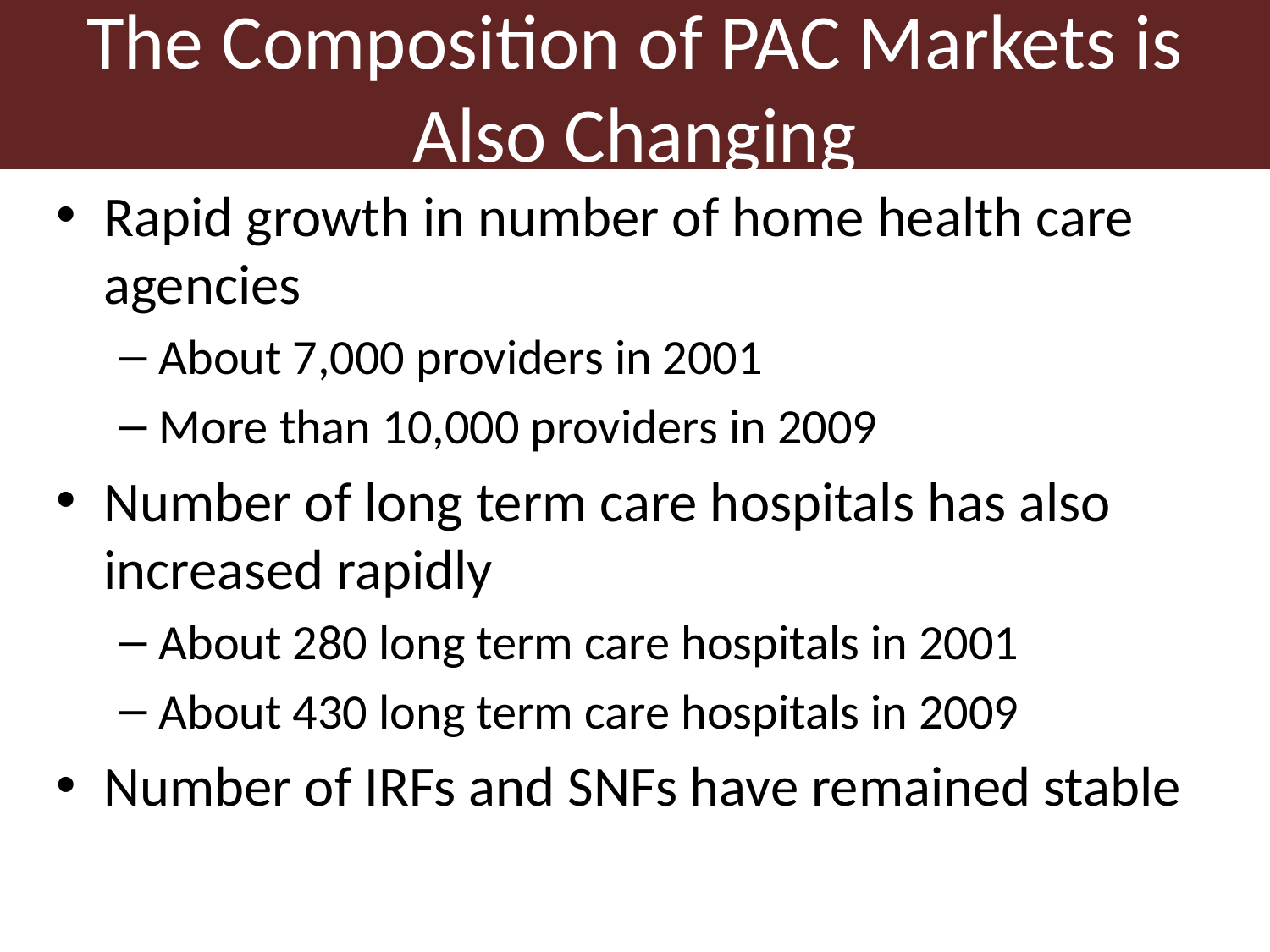

# The Composition of PAC Markets is Also Changing
Rapid growth in number of home health care agencies
About 7,000 providers in 2001
More than 10,000 providers in 2009
Number of long term care hospitals has also increased rapidly
About 280 long term care hospitals in 2001
About 430 long term care hospitals in 2009
Number of IRFs and SNFs have remained stable